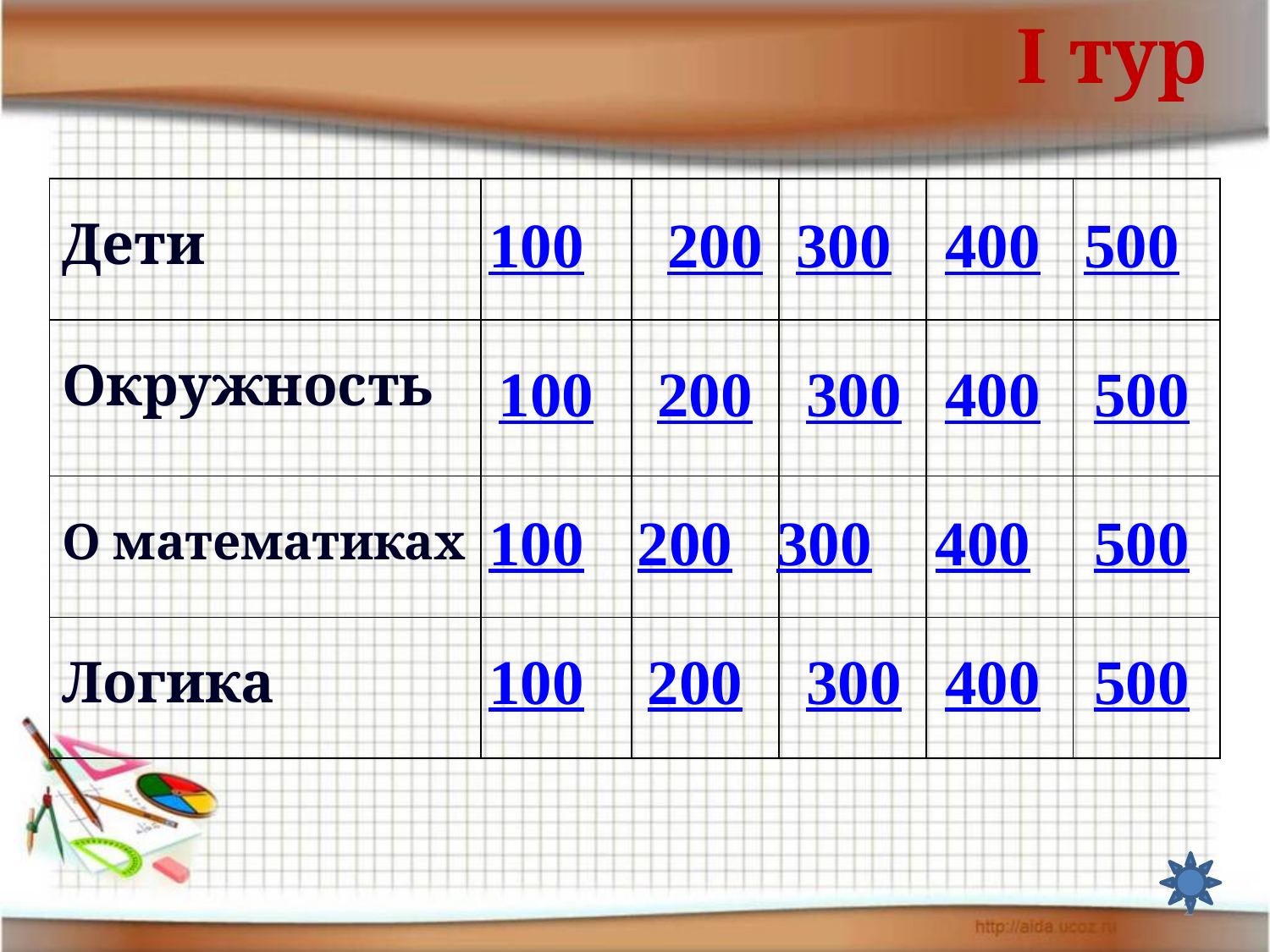

I тур
| Дети |  |  |  |  |  |
| --- | --- | --- | --- | --- | --- |
| Окружность |  |  |  |  |  |
| О математиках |  |  |  |  |  |
| Логика |  |  |  |  |  |
100
200
300
400
500
100
200
300
400
500
100
200
300
400
500
100
200
300
400
500

2